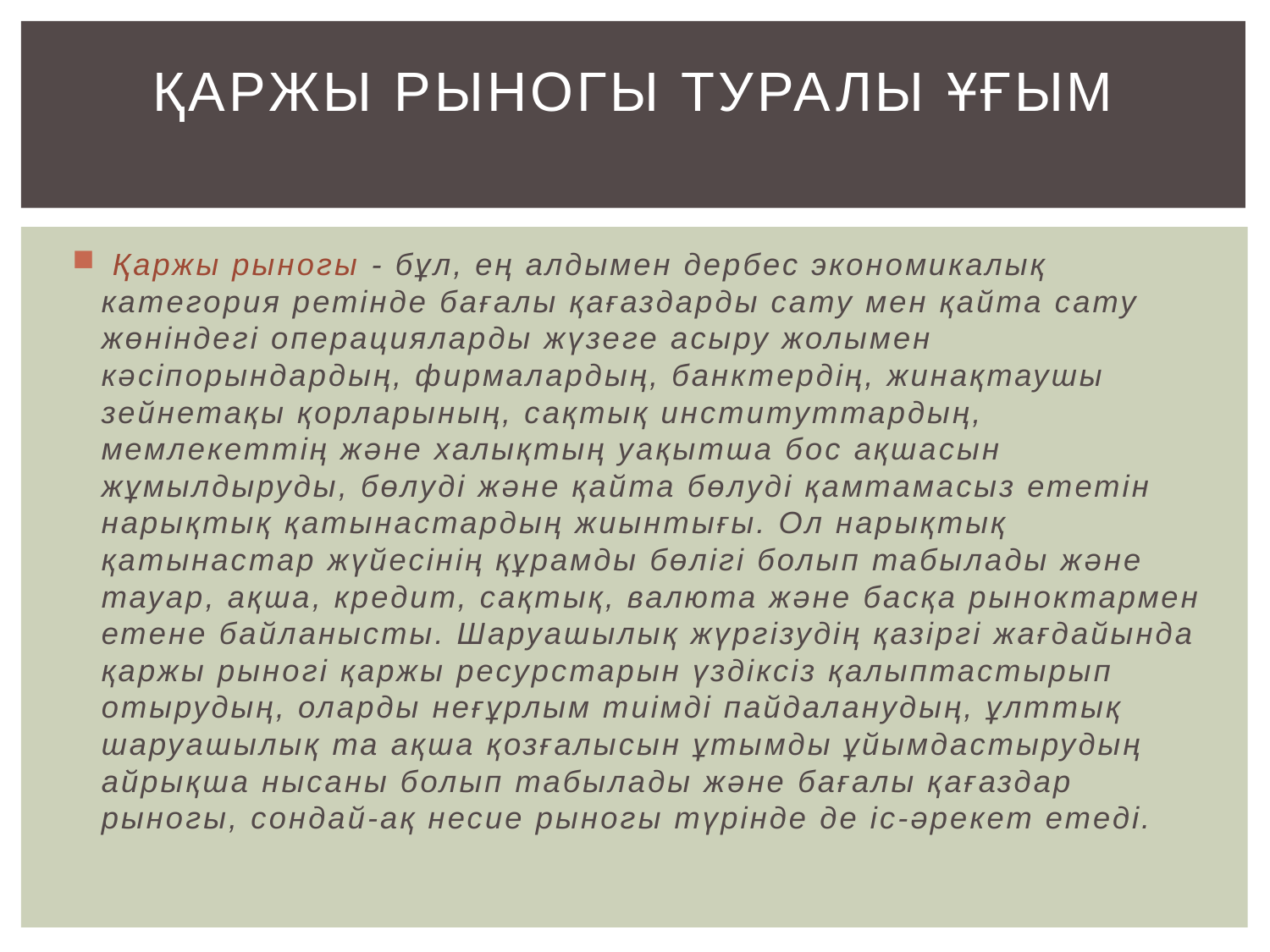

# Қаржы рыногы туралы ұғым
 Қаржы рыногы - бұл, ең алдымен дербес экономикалық категория ретінде бағалы қағаздарды сату мен қайта сату жөніндегі операцияларды жүзеге асыру жолымен кәсіпорындардың, фирмалардың, банктердің, жинақтаушы зейнетақы қорларының, сақтық институттардың, мемлекеттің және халықтың уақытша бос ақшасын жұмылдыруды, бөлуді және қайта бөлуді қамтамасыз ететін нарықтық қатынастардың жиынтығы. Ол нарықтық қатынастар жүйесінің құрамды бөлігі болып табылады және тауар, ақша, кредит, сақтық, валюта және басқа рыноктармен етене байланысты. Шаруашылық жүргізудің қазіргі жағдайында қаржы рыногі қаржы ресурстарын үздіксіз қалыптастырып отырудың, оларды неғұрлым тиімді пайдаланудың, ұлттық шаруашылық та ақша қозғалысын ұтымды ұйымдастырудың айрықша нысаны болып табылады және бағалы қағаздар рыногы, сондай-ақ несие рыногы түрінде де іс-әрекет етеді.